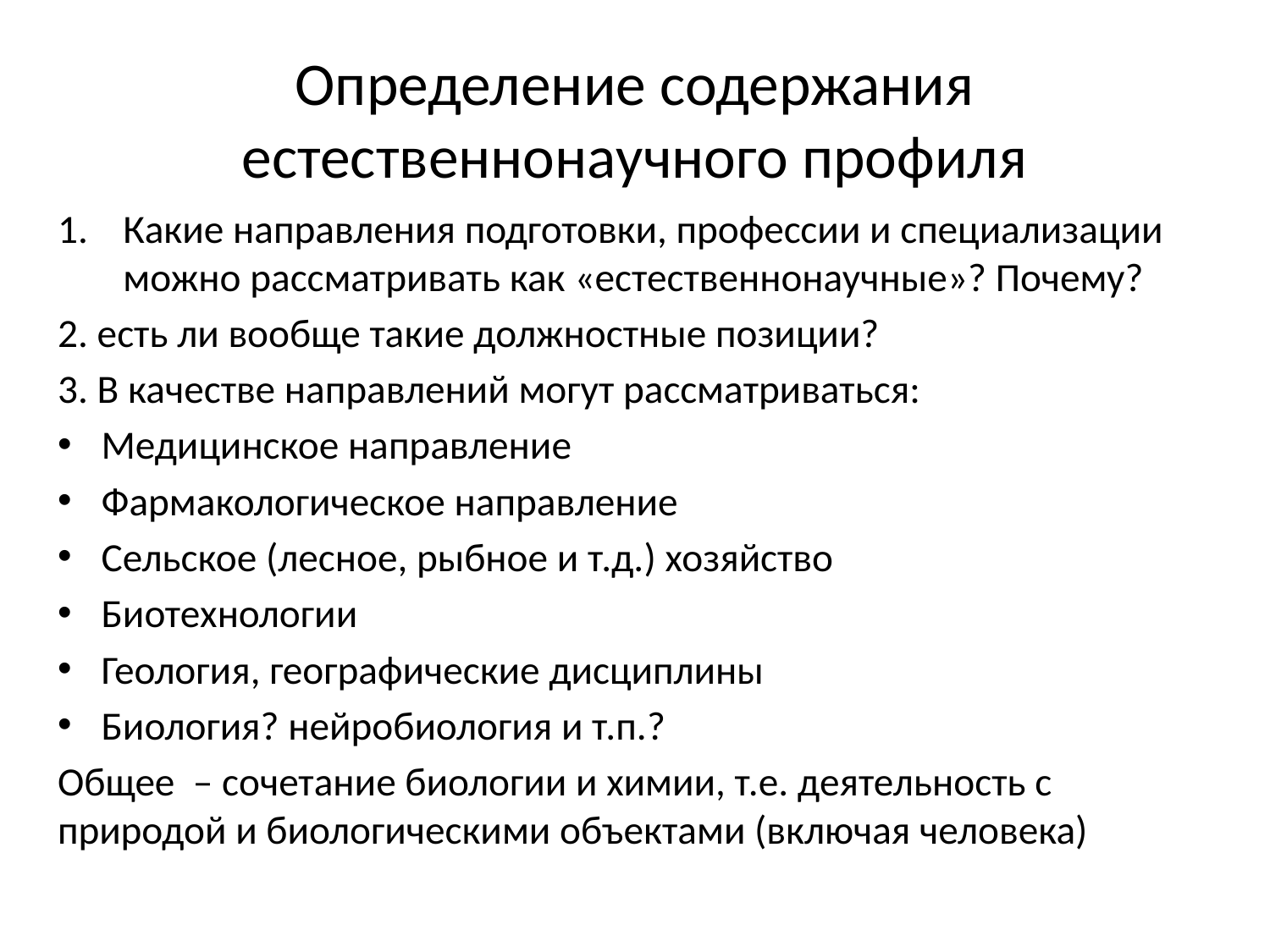

# Определение содержания естественнонаучного профиля
Какие направления подготовки, профессии и специализации можно рассматривать как «естественнонаучные»? Почему?
2. есть ли вообще такие должностные позиции?
3. В качестве направлений могут рассматриваться:
Медицинское направление
Фармакологическое направление
Сельское (лесное, рыбное и т.д.) хозяйство
Биотехнологии
Геология, географические дисциплины
Биология? нейробиология и т.п.?
Общее  – сочетание биологии и химии, т.е. деятельность с природой и биологическими объектами (включая человека)